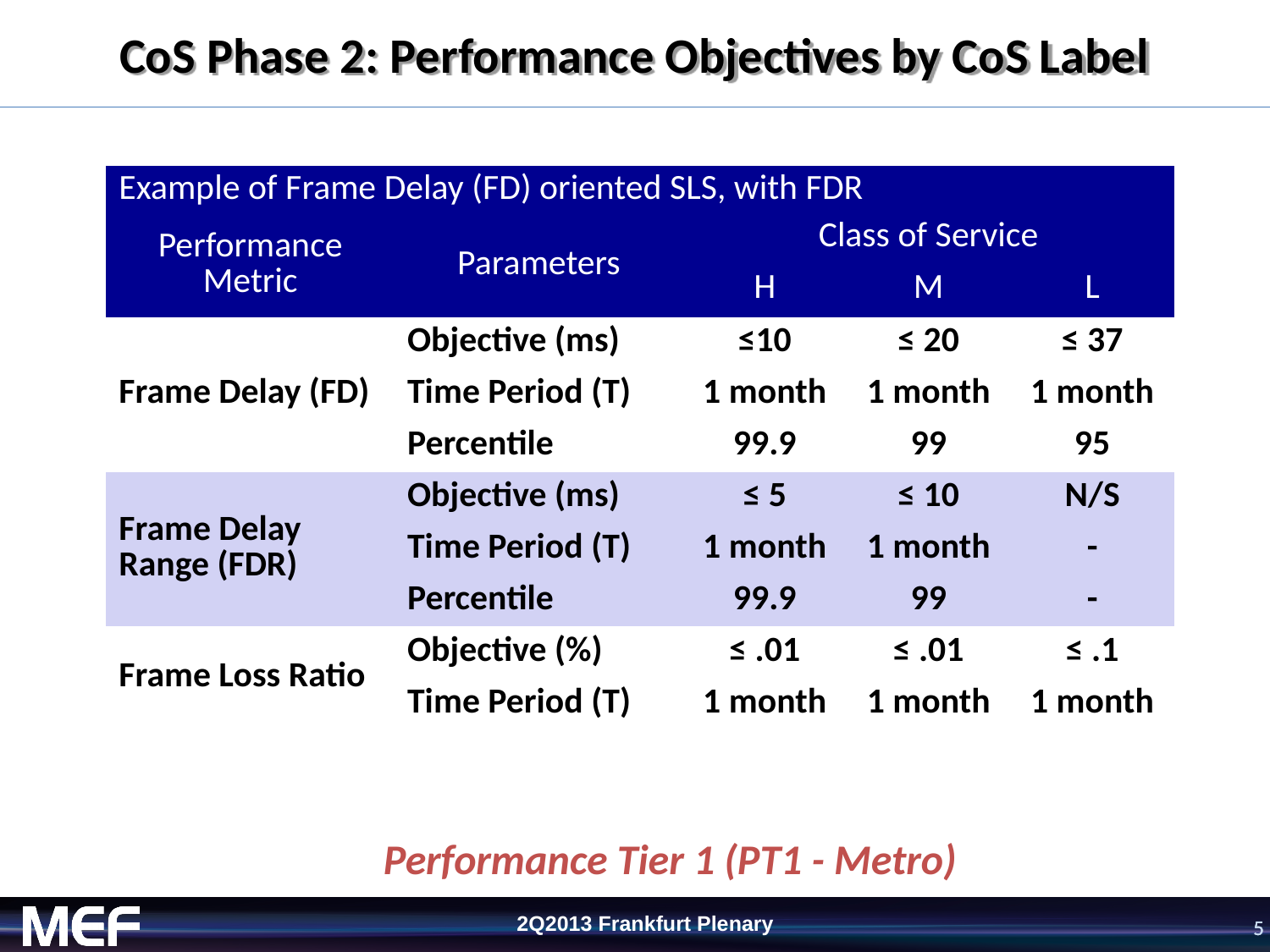

CoS Phase 2: Performance Objectives by CoS Label
| Example of Frame Delay (FD) oriented SLS, with FDR |  |  |  |  |
| --- | --- | --- | --- | --- |
| Performance Metric | Parameters | Class of Service |  |  |
|  |  | H | M | L |
| Frame Delay (FD) | Objective (ms) | ≤10 | ≤ 20 | ≤ 37 |
|  | Time Period (T) | 1 month | 1 month | 1 month |
|  | Percentile | 99.9 | 99 | 95 |
| Frame Delay Range (FDR) | Objective (ms) | ≤ 5 | ≤ 10 | N/S |
|  | Time Period (T) | 1 month | 1 month | - |
|  | Percentile | 99.9 | 99 | - |
| Frame Loss Ratio | Objective (%) | ≤ .01 | ≤ .01 | ≤ .1 |
|  | Time Period (T) | 1 month | 1 month | 1 month |
Performance Tier 1 (PT1 - Metro)